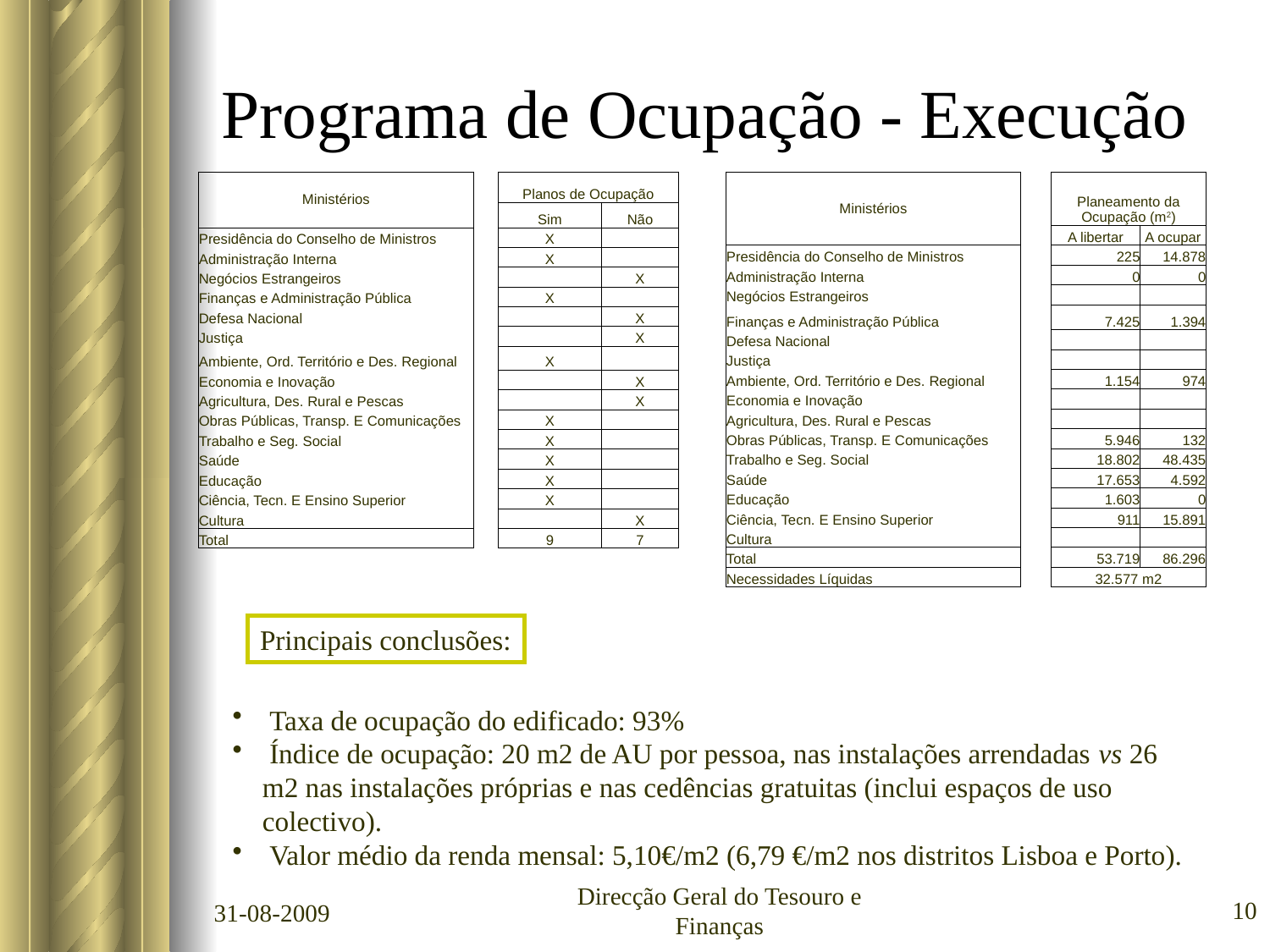

# Programa de Ocupação - Execução
| Ministérios |  | Planos de Ocupação |  |
| --- | --- | --- | --- |
|  |  | Sim | Não |
| Presidência do Conselho de Ministros |  | X |  |
| Administração Interna |  | X |  |
| Negócios Estrangeiros |  |  | X |
| Finanças e Administração Pública |  | X |  |
| Defesa Nacional |  |  | X |
| Justiça |  |  | X |
| Ambiente, Ord. Território e Des. Regional |  | X |  |
| Economia e Inovação |  |  | X |
| Agricultura, Des. Rural e Pescas |  |  | X |
| Obras Públicas, Transp. E Comunicações |  | X |  |
| Trabalho e Seg. Social |  | X |  |
| Saúde |  | X |  |
| Educação |  | X |  |
| Ciência, Tecn. E Ensino Superior |  | X |  |
| Cultura |  |  | X |
| Total |  | 9 | 7 |
| Ministérios |  | Planeamento da Ocupação (m2) |  |
| --- | --- | --- | --- |
|  |  |  |  |
|  |  | A libertar | A ocupar |
| Presidência do Conselho de Ministros |  | 225 | 14.878 |
| Administração Interna |  | 0 | 0 |
| Negócios Estrangeiros |  |  |  |
| Finanças e Administração Pública |  | 7.425 | 1.394 |
| Defesa Nacional |  |  |  |
| Justiça |  |  |  |
| Ambiente, Ord. Território e Des. Regional |  | 1.154 | 974 |
| Economia e Inovação |  |  |  |
| Agricultura, Des. Rural e Pescas |  |  |  |
| Obras Públicas, Transp. E Comunicações |  | 5.946 | 132 |
| Trabalho e Seg. Social |  | 18.802 | 48.435 |
| Saúde |  | 17.653 | 4.592 |
| Educação |  | 1.603 | 0 |
| Ciência, Tecn. E Ensino Superior |  | 911 | 15.891 |
| Cultura |  |  |  |
| Total |  | 53.719 | 86.296 |
| Necessidades Líquidas |  | 32.577 m2 |  |

Principais conclusões:
 Taxa de ocupação do edificado: 93%
 Índice de ocupação: 20 m2 de AU por pessoa, nas instalações arrendadas vs 26 m2 nas instalações próprias e nas cedências gratuitas (inclui espaços de uso colectivo).
 Valor médio da renda mensal: 5,10€/m2 (6,79 €/m2 nos distritos Lisboa e Porto).
31-08-2009
Direcção Geral do Tesouro e Finanças
10